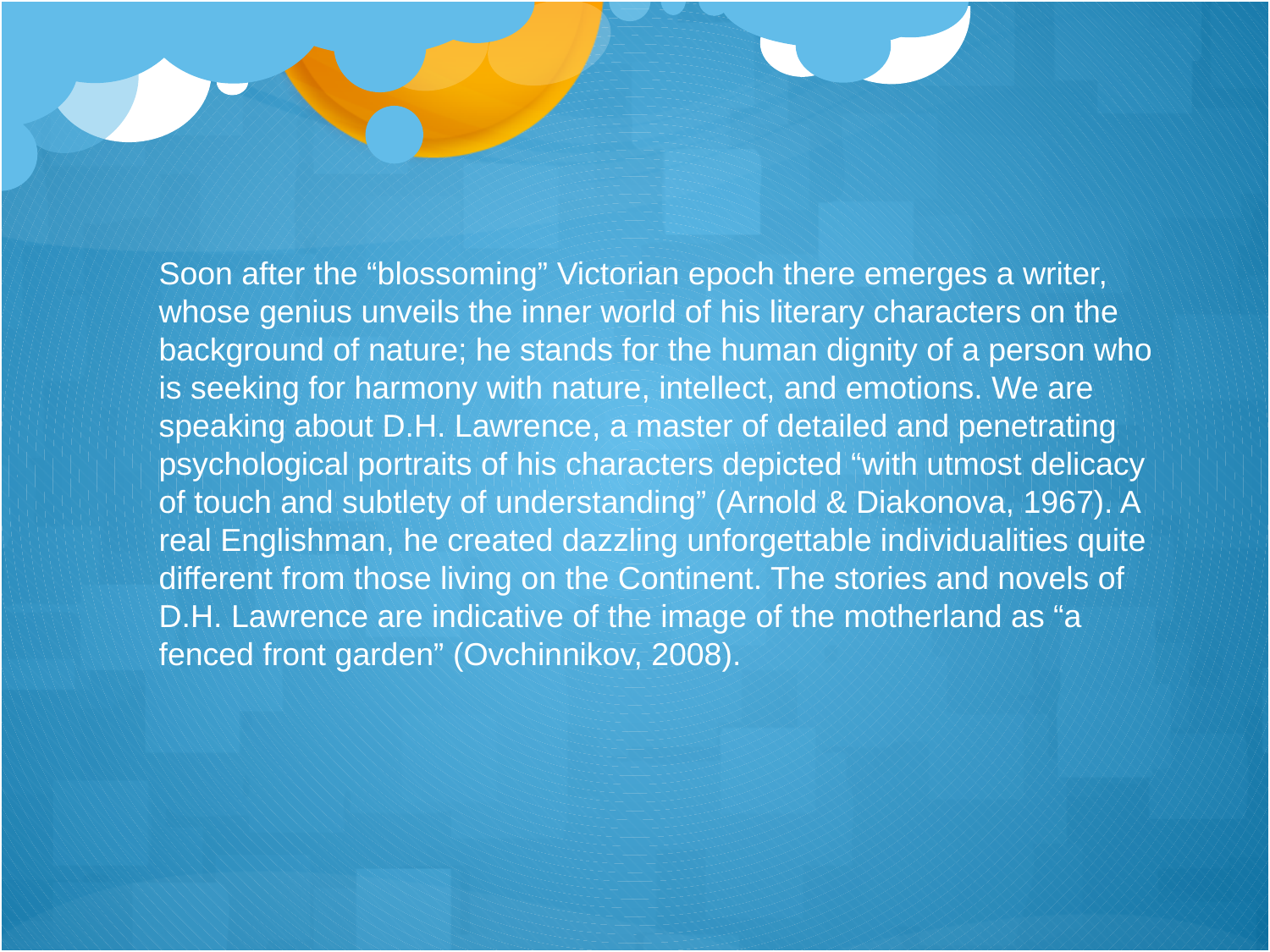

Soon after the “blossoming” Victorian epoch there emerges a writer, whose genius unveils the inner world of his literary characters on the background of nature; he stands for the human dignity of a person who is seeking for harmony with nature, intellect, and emotions. We are speaking about D.H. Lawrence, a master of detailed and penetrating psychological portraits of his characters depicted “with utmost delicacy of touch and subtlety of understanding” (Arnold & Diakonova, 1967). A real Englishman, he created dazzling unforgettable individualities quite different from those living on the Continent. The stories and novels of D.H. Lawrence are indicative of the image of the motherland as “a fenced front garden” (Ovchinnikov, 2008).